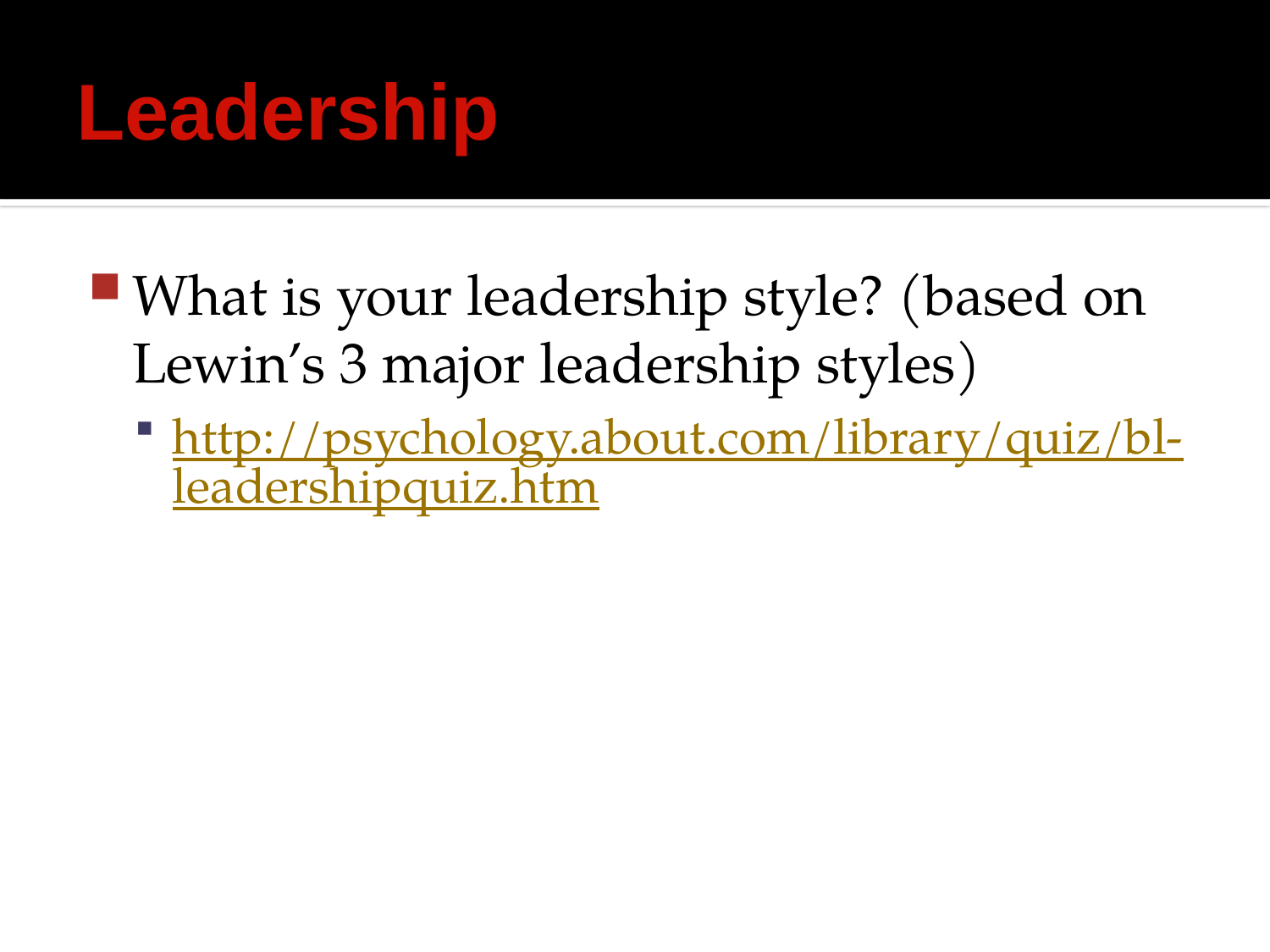

# Leadership
What is your leadership style? (based on Lewin’s 3 major leadership styles)
http://psychology.about.com/library/quiz/bl-leadershipquiz.htm